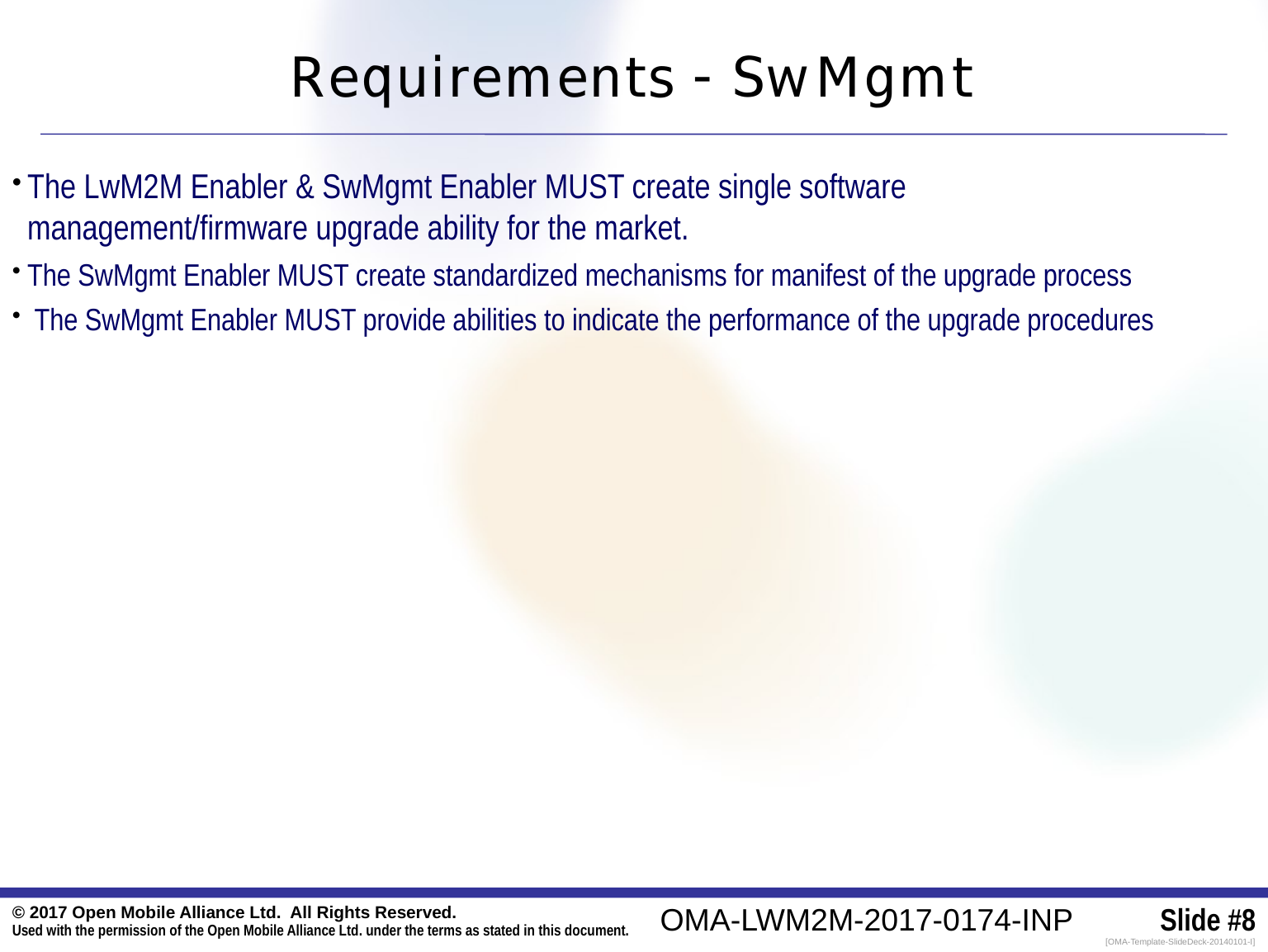

# Requirements - SwMgmt
The LwM2M Enabler & SwMgmt Enabler MUST create single software management/firmware upgrade ability for the market.
The SwMgmt Enabler MUST create standardized mechanisms for manifest of the upgrade process
 The SwMgmt Enabler MUST provide abilities to indicate the performance of the upgrade procedures